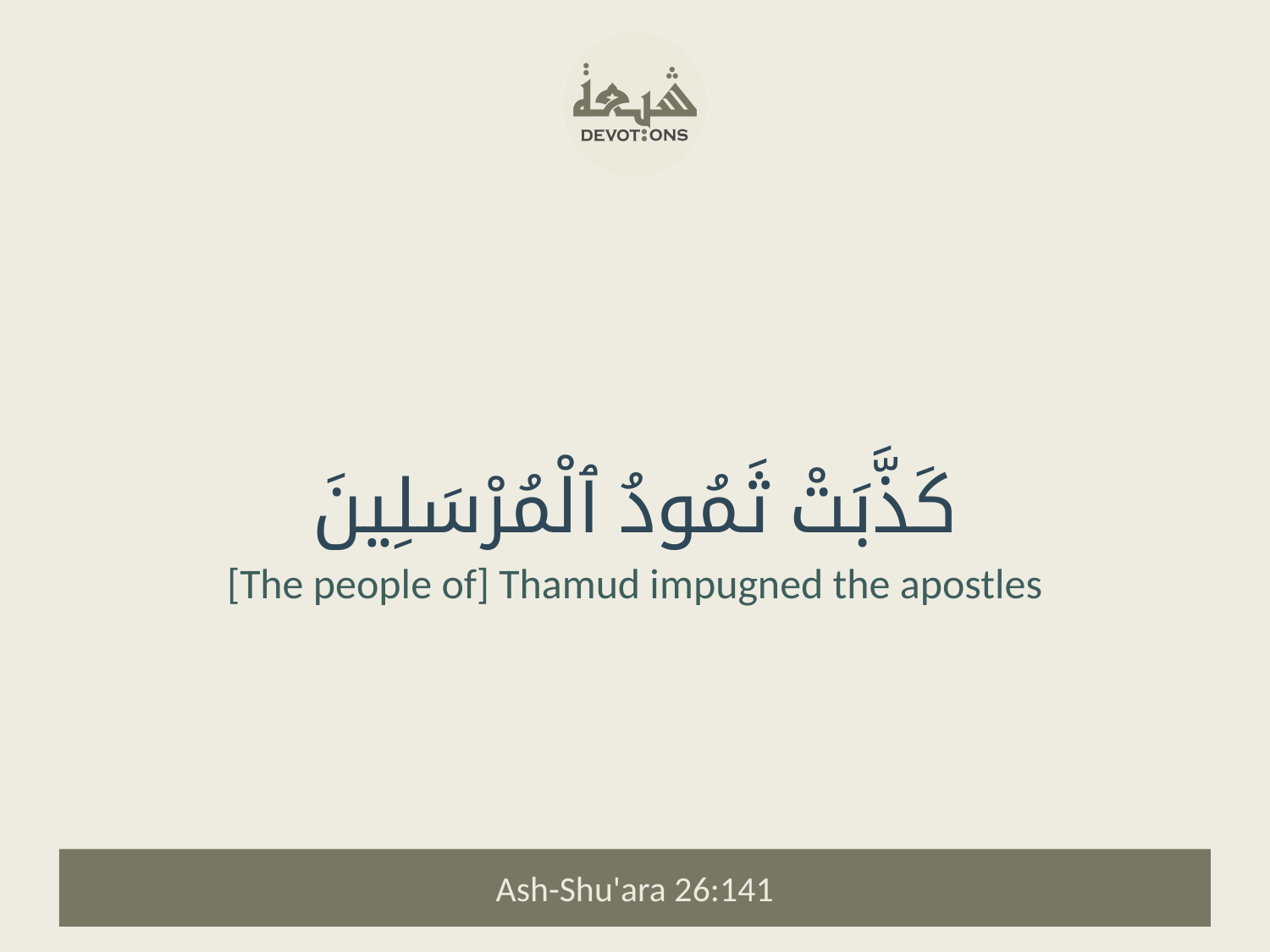

كَذَّبَتْ ثَمُودُ ٱلْمُرْسَلِينَ
[The people of] Thamud impugned the apostles
Ash-Shu'ara 26:141